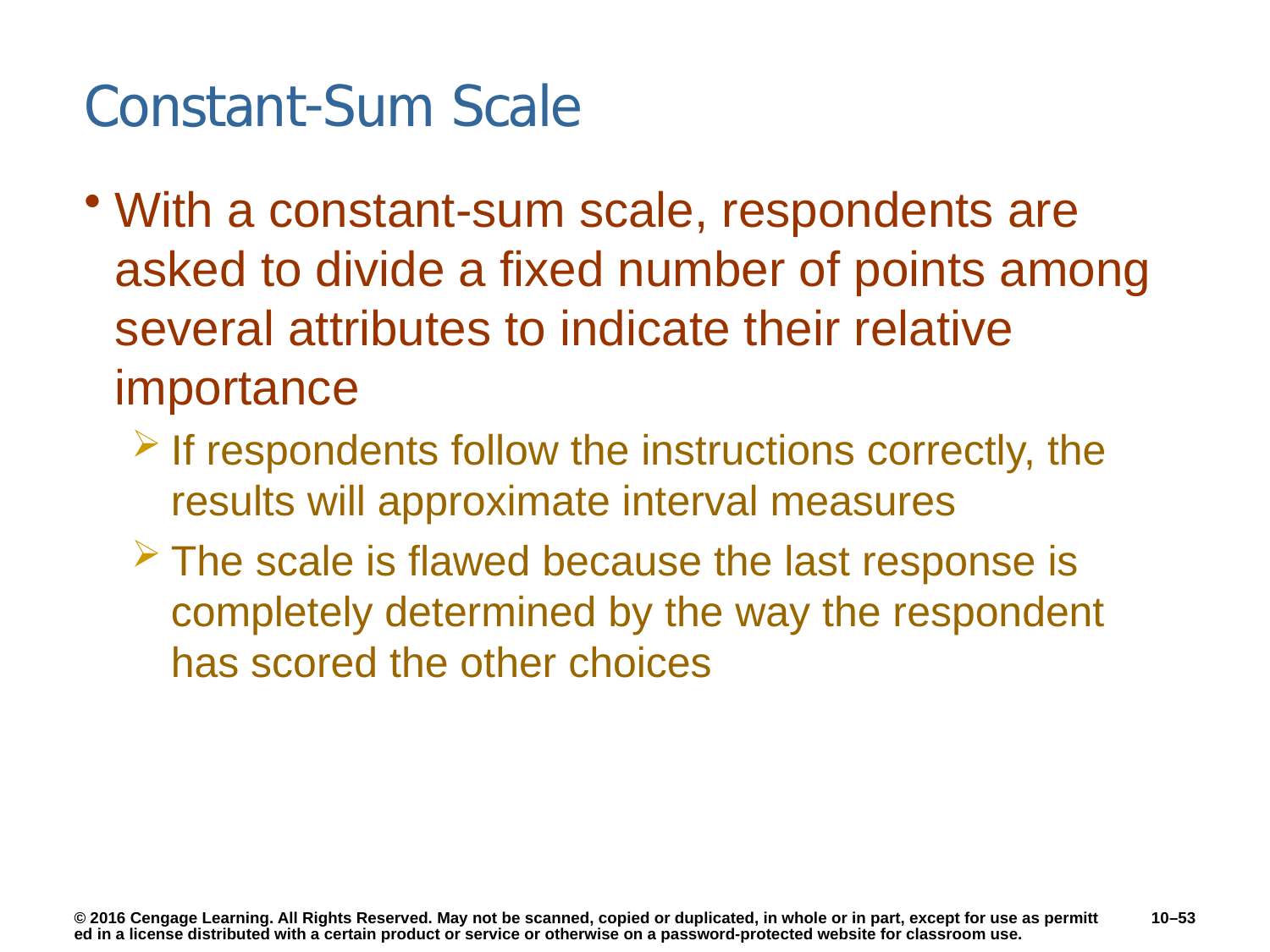

# Constant-Sum Scale
With a constant-sum scale, respondents are asked to divide a fixed number of points among several attributes to indicate their relative importance
If respondents follow the instructions correctly, the results will approximate interval measures
The scale is flawed because the last response is completely determined by the way the respondent has scored the other choices
10–53
© 2016 Cengage Learning. All Rights Reserved. May not be scanned, copied or duplicated, in whole or in part, except for use as permitted in a license distributed with a certain product or service or otherwise on a password-protected website for classroom use.